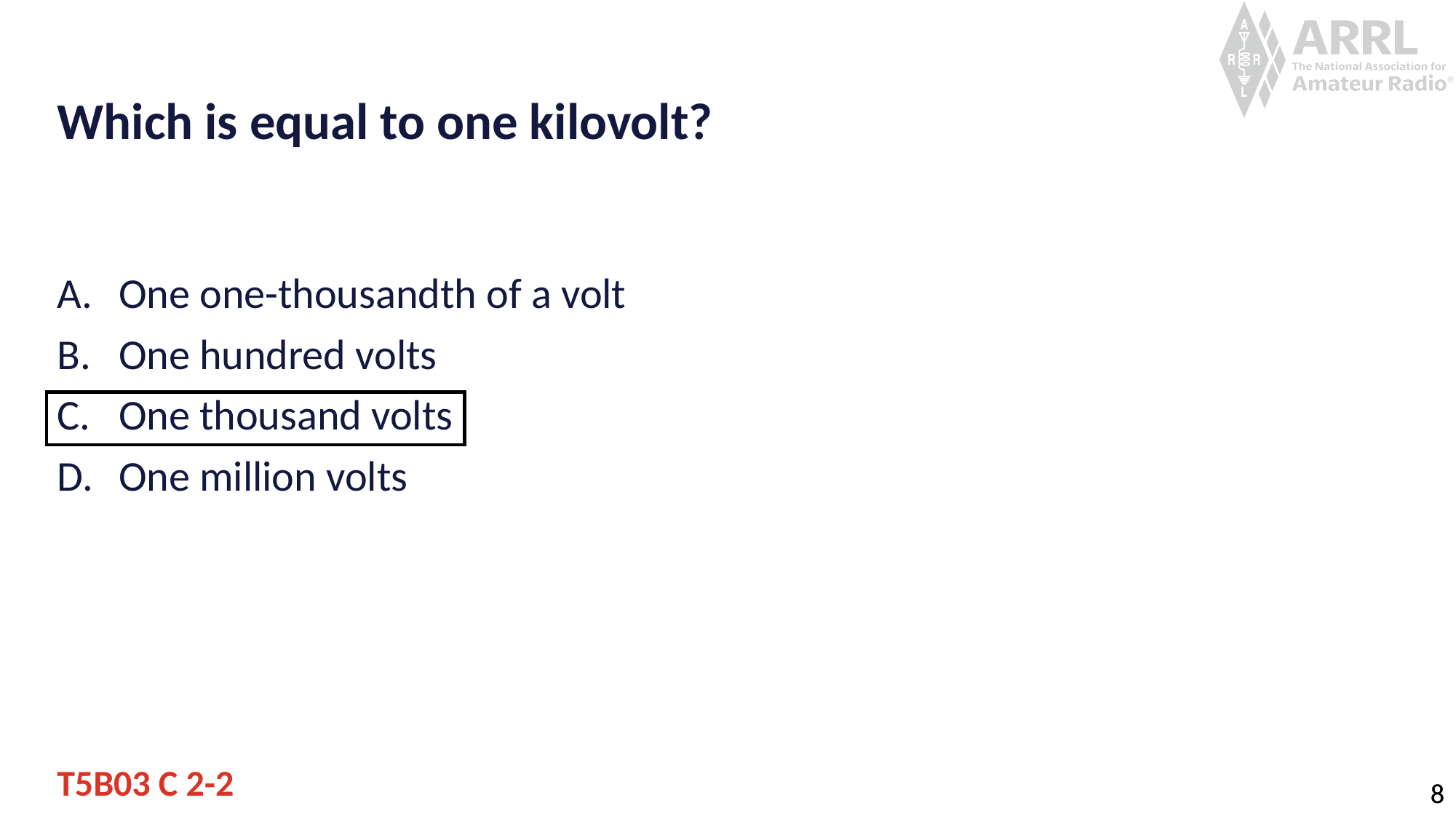

# Which is equal to one kilovolt?
One one-thousandth of a volt
One hundred volts
One thousand volts
One million volts

T5B03 C 2-2